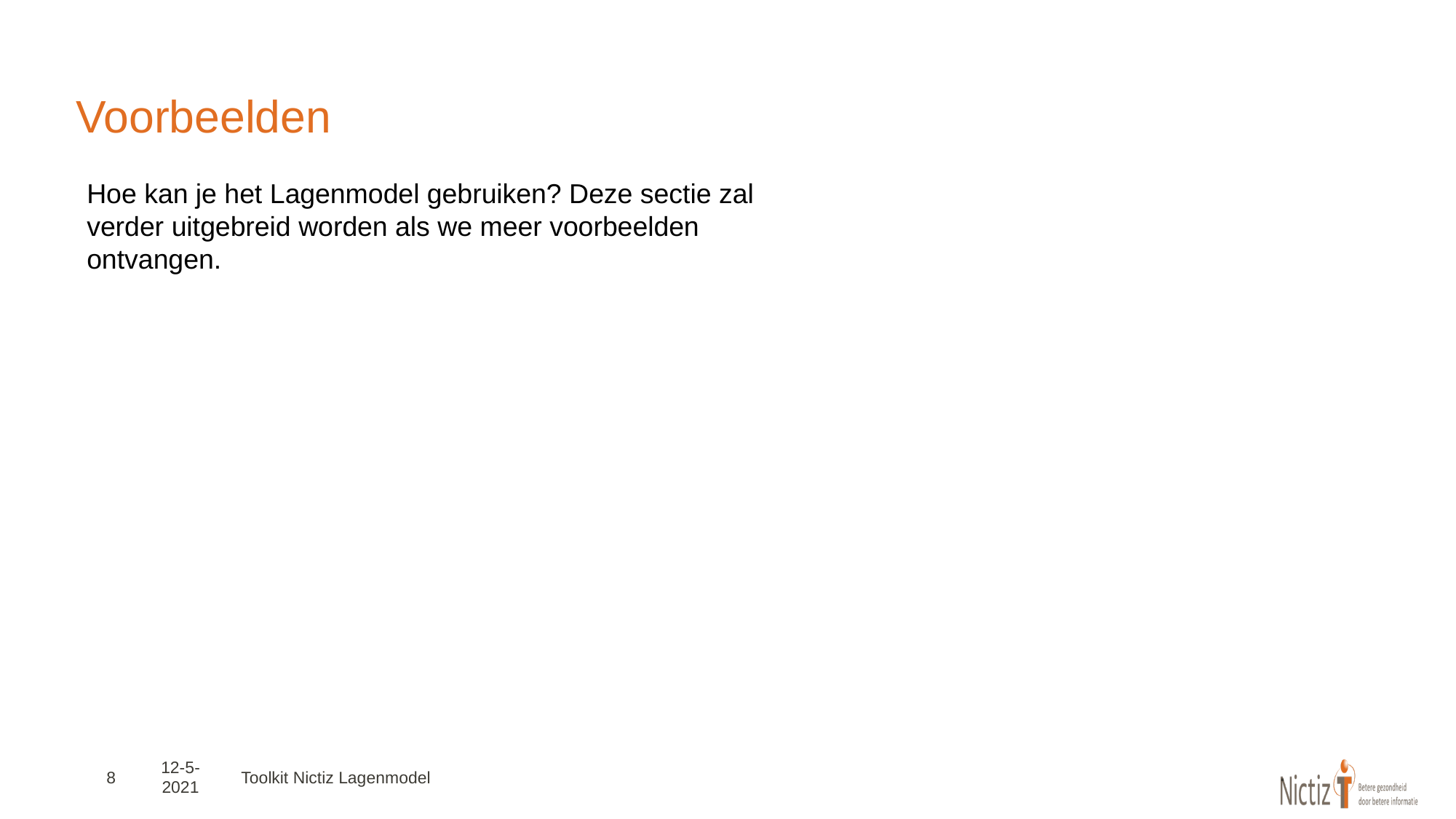

# Voorbeelden
Hoe kan je het Lagenmodel gebruiken? Deze sectie zal verder uitgebreid worden als we meer voorbeelden ontvangen.
.
8
12-5-2021
Toolkit Nictiz Lagenmodel